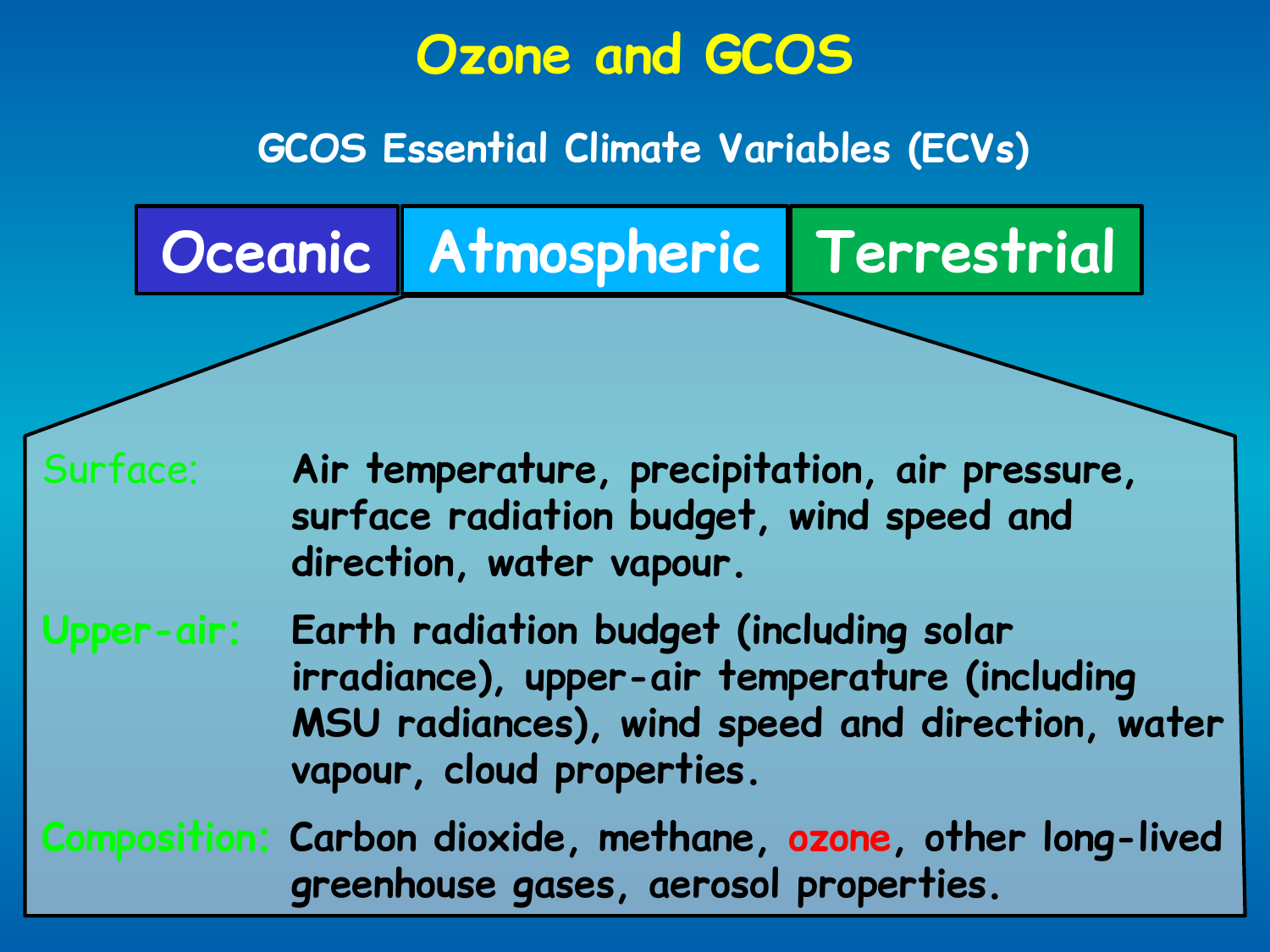

Ozone and GCOS
GCOS Essential Climate Variables (ECVs)
Oceanic
Atmospheric
Terrestrial

Surface: 	Air temperature, precipitation, air pressure, surface radiation budget, wind speed and direction, water vapour.
Upper-air: 	Earth radiation budget (including solar irradiance), upper-air temperature (including MSU radiances), wind speed and direction, water vapour, cloud properties.
Composition: Carbon dioxide, methane, ozone, other long-lived greenhouse gases, aerosol properties.